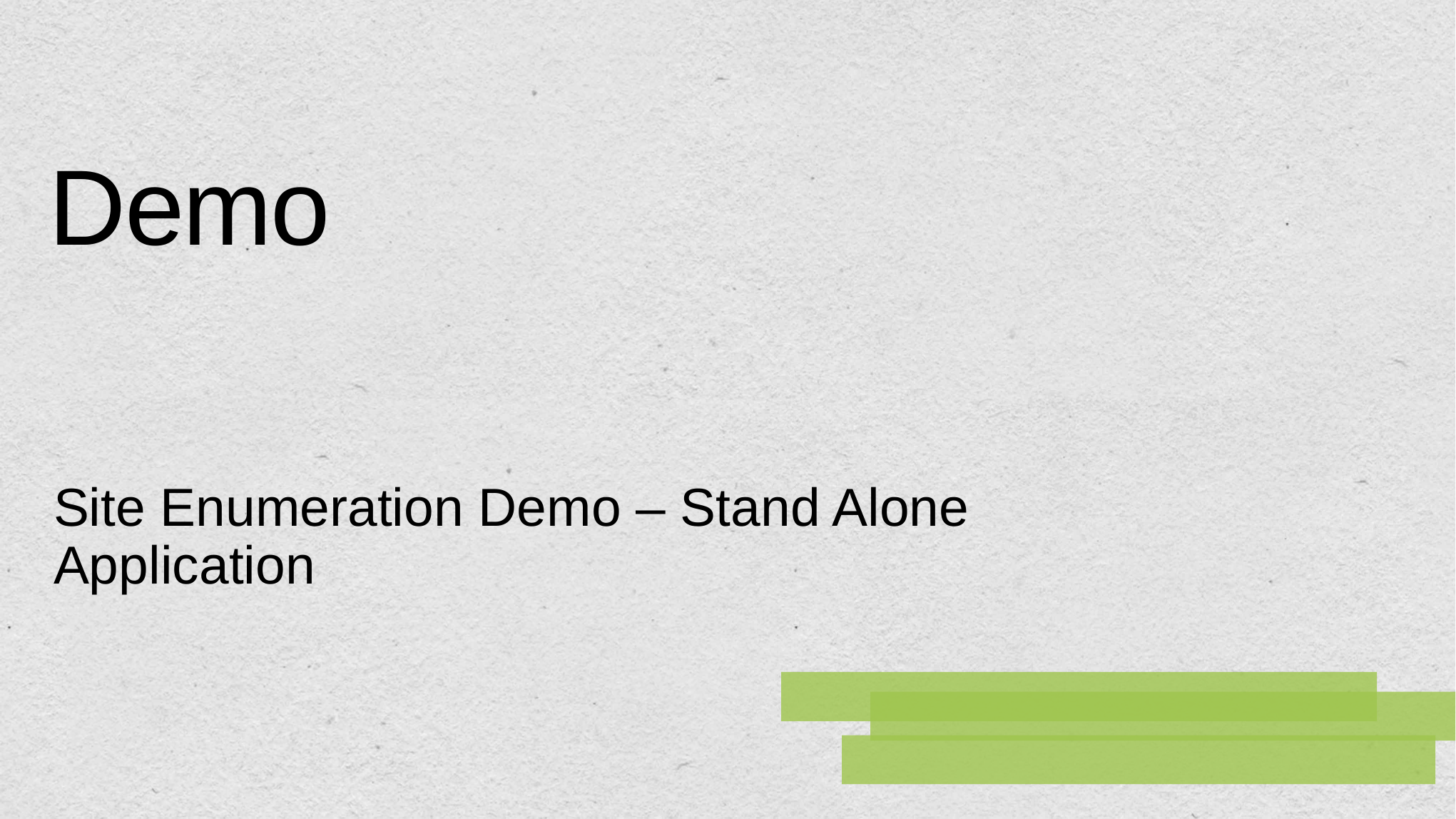

# Demo
Site Enumeration Demo – Stand Alone Application